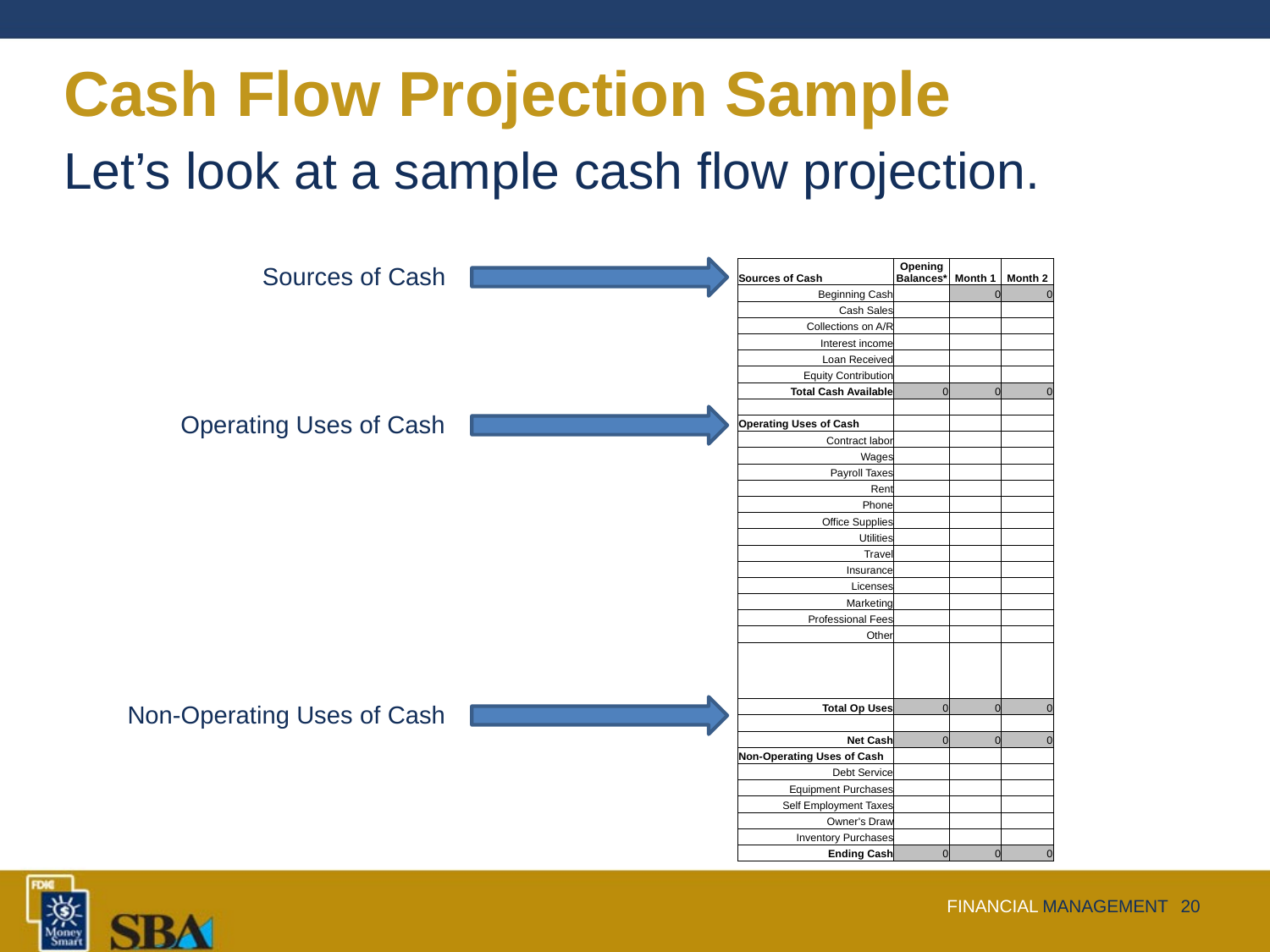

# Cash Flow Projection Sample
Let’s look at a sample cash flow projection.
Sources of Cash
| Sources of Cash | Opening Balances\* | Month 1 | Month 2 |
| --- | --- | --- | --- |
| Beginning Cash |  | 0 | 0 |
| Cash Sales |  |  |  |
| Collections on A/R |  |  |  |
| Interest income |  |  |  |
| Loan Received |  |  |  |
| Equity Contribution |  |  |  |
| Total Cash Available | 0 | 0 | 0 |
|  |  |  |  |
| Operating Uses of Cash |  |  |  |
| Contract labor |  |  |  |
| Wages |  |  |  |
| Payroll Taxes |  |  |  |
| Rent |  |  |  |
| Phone |  |  |  |
| Office Supplies |  |  |  |
| Utilities |  |  |  |
| Travel |  |  |  |
| Insurance |  |  |  |
| Licenses |  |  |  |
| Marketing |  |  |  |
| Professional Fees |  |  |  |
| Other |  |  |  |
|  |  |  |  |
| Total Op Uses | 0 | 0 | 0 |
|  |  |  |  |
| Net Cash | 0 | 0 | 0 |
| Non-Operating Uses of Cash |  |  |  |
| Debt Service |  |  |  |
| Equipment Purchases |  |  |  |
| Self Employment Taxes |  |  |  |
| Owner's Draw |  |  |  |
| Inventory Purchases |  |  |  |
| Ending Cash | 0 | 0 | 0 |

Operating Uses of Cash

Non-Operating Uses of Cash